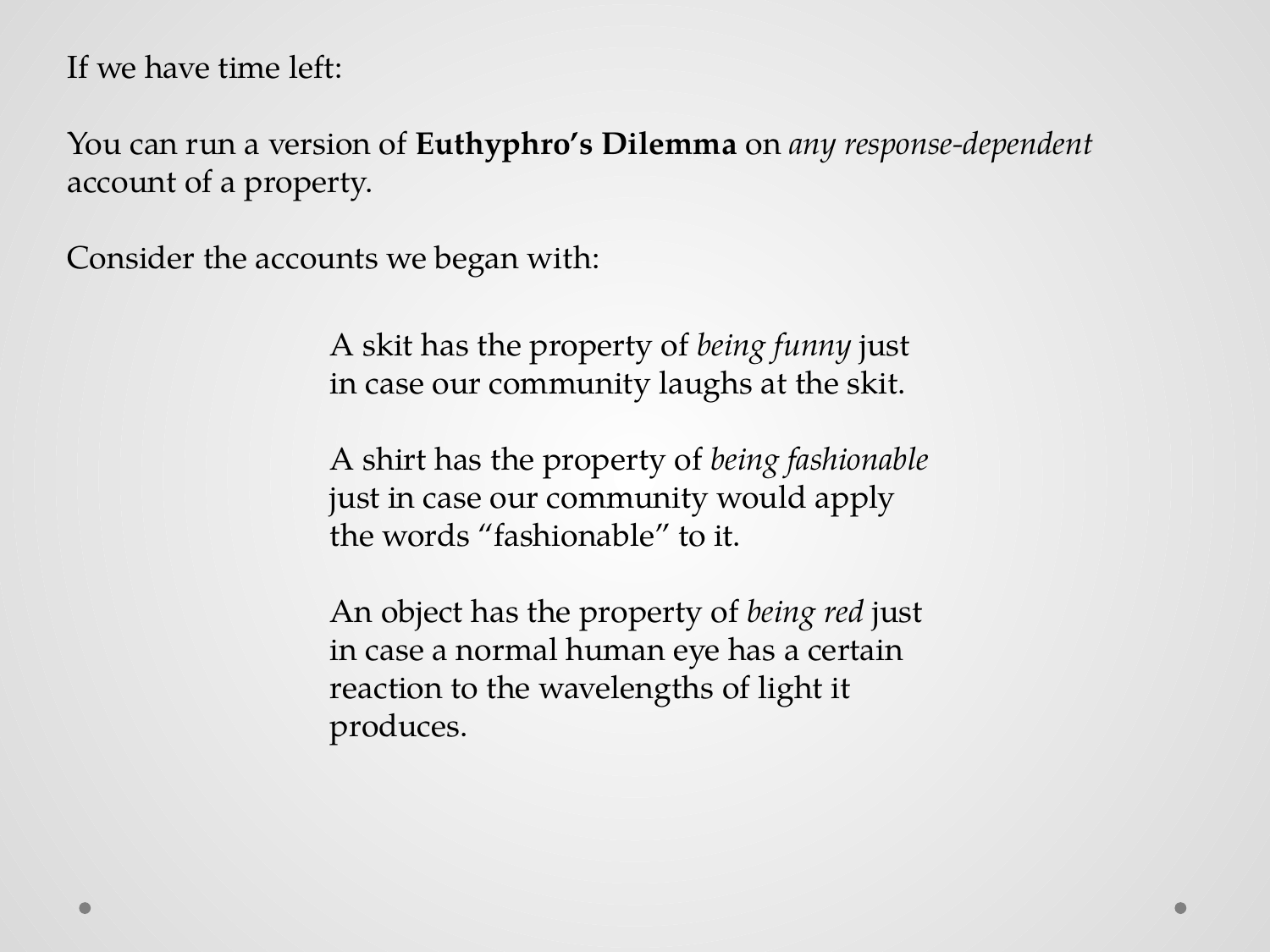

If we have time left:

You can run a version of Euthyphro’s Dilemma on any response-dependent account of a property.

Consider the accounts we began with:
A skit has the property of being funny just in case our community laughs at the skit.

A shirt has the property of being fashionable just in case our community would apply the words “fashionable” to it.

An object has the property of being red just in case a normal human eye has a certain reaction to the wavelengths of light it produces.